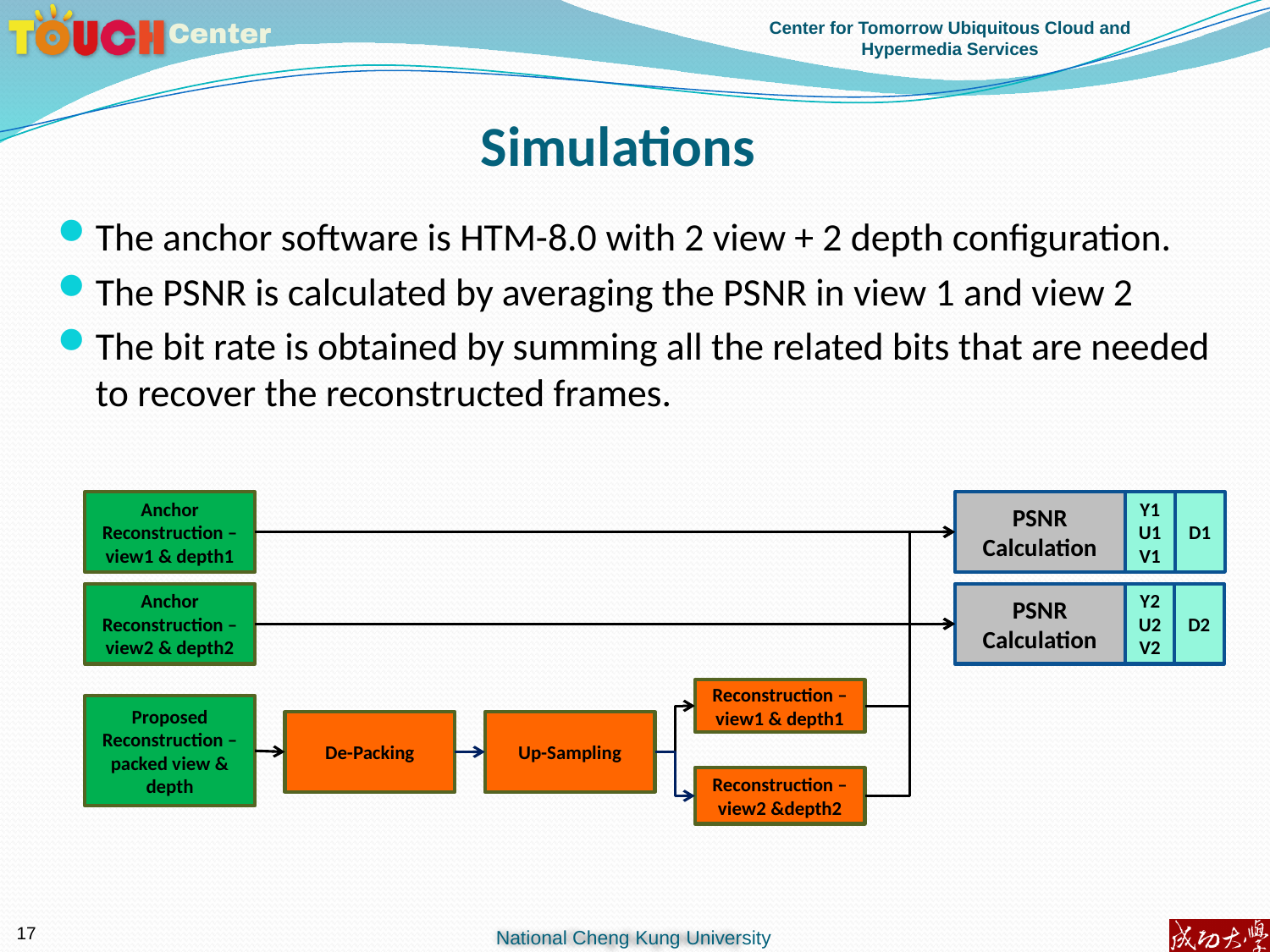

Simulations
The anchor software is HTM-8.0 with 2 view + 2 depth configuration.
The PSNR is calculated by averaging the PSNR in view 1 and view 2
The bit rate is obtained by summing all the related bits that are needed to recover the reconstructed frames.
Anchor Reconstruction – view1 & depth1
PSNR
Calculation
Y1
U1
V1
D1
Anchor Reconstruction – view2 & depth2
PSNR
Calculation
Y2
U2
V2
D2
Reconstruction – view1 & depth1
Proposed Reconstruction – packed view & depth
De-Packing
Up-Sampling
Reconstruction – view2 &depth2